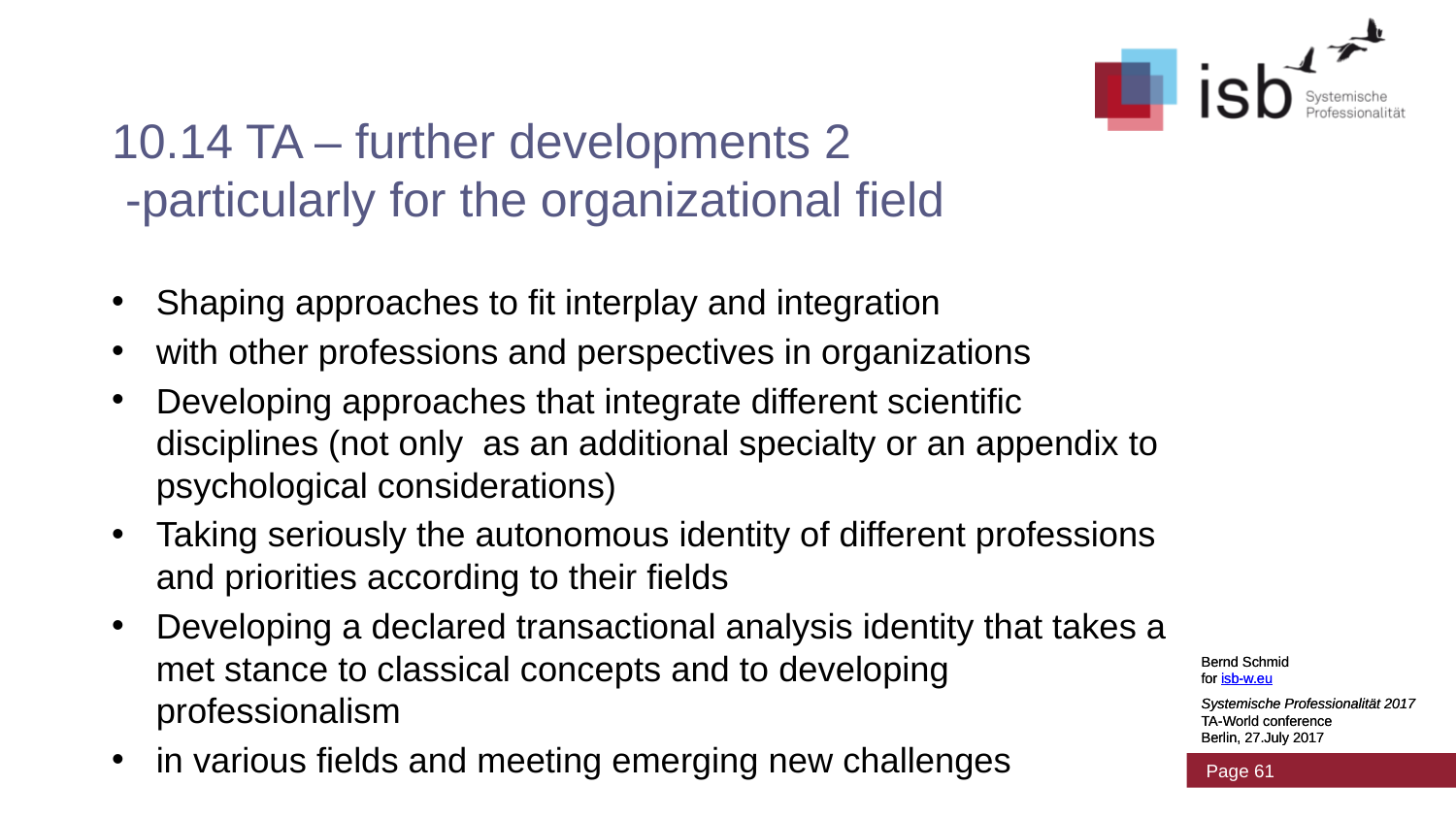

# 10.14 TA – further developments 2 -particularly for the organizational field
Shaping approaches to fit interplay and integration
with other professions and perspectives in organizations
Developing approaches that integrate different scientific disciplines (not only  as an additional specialty or an appendix to psychological considerations)
Taking seriously the autonomous identity of different professions and priorities according to their fields
Developing a declared transactional analysis identity that takes a met stance to classical concepts and to developing professionalism
in various fields and meeting emerging new challenges
Bernd Schmid
for isb-w.eu
Systemische Professionalität 2017
TA-World conference
Berlin, 27.July 2017
 Page 61